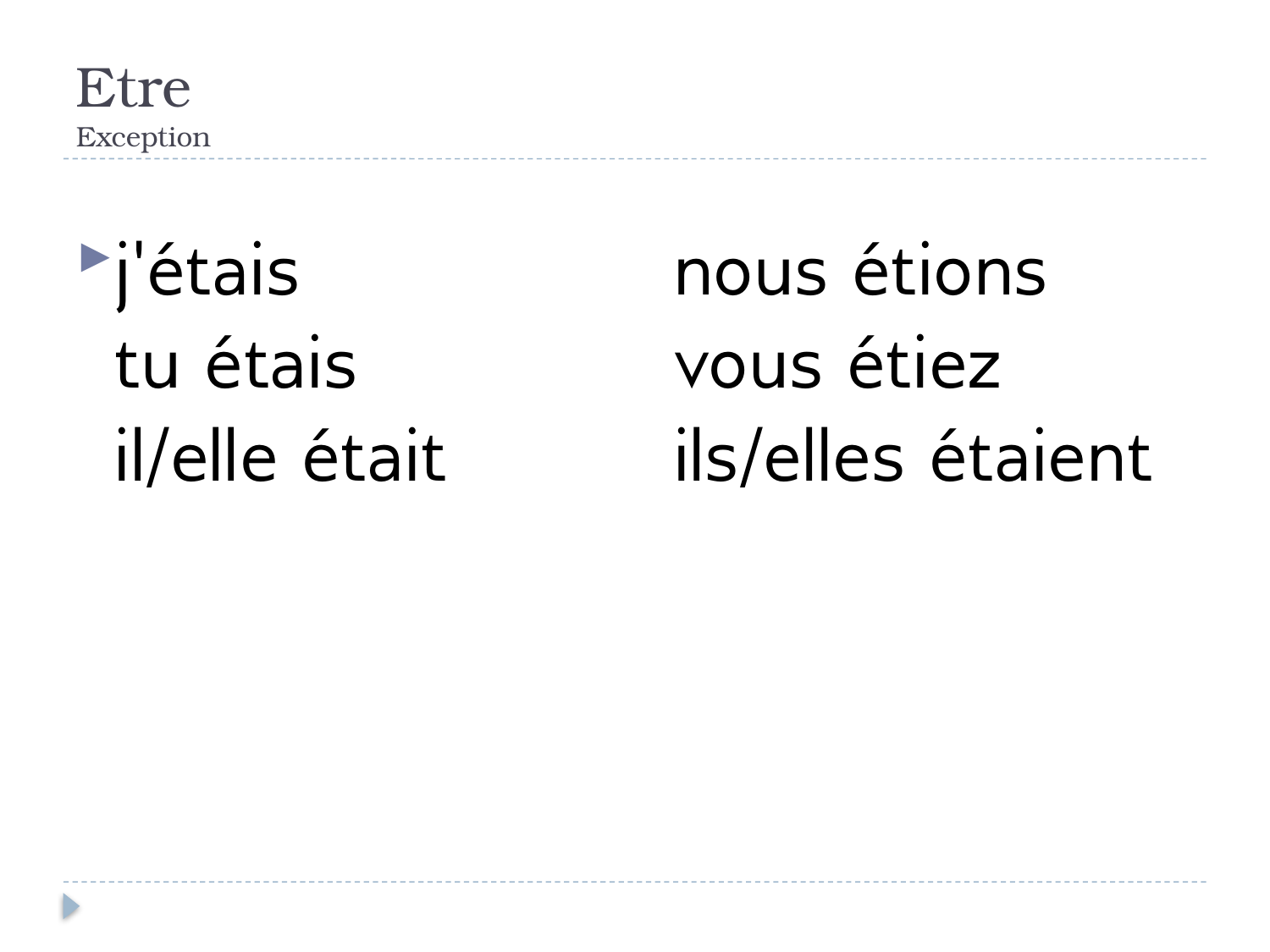

# Etre Exception
j'étais
tu étais
il/elle était

nous étions
vous étiez
ils/elles étaient